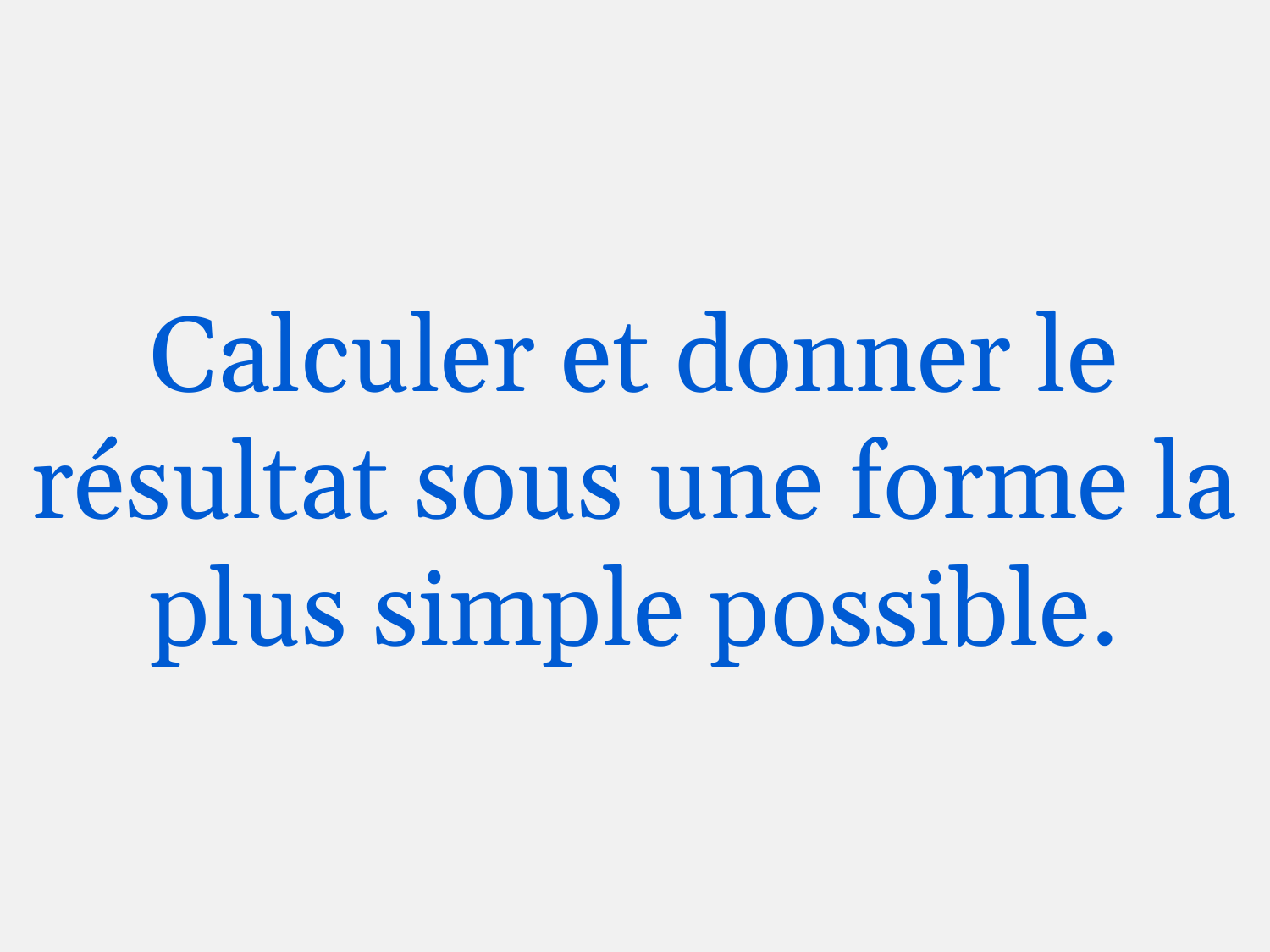

# Calculer et donner le résultat sous une forme la plus simple possible.